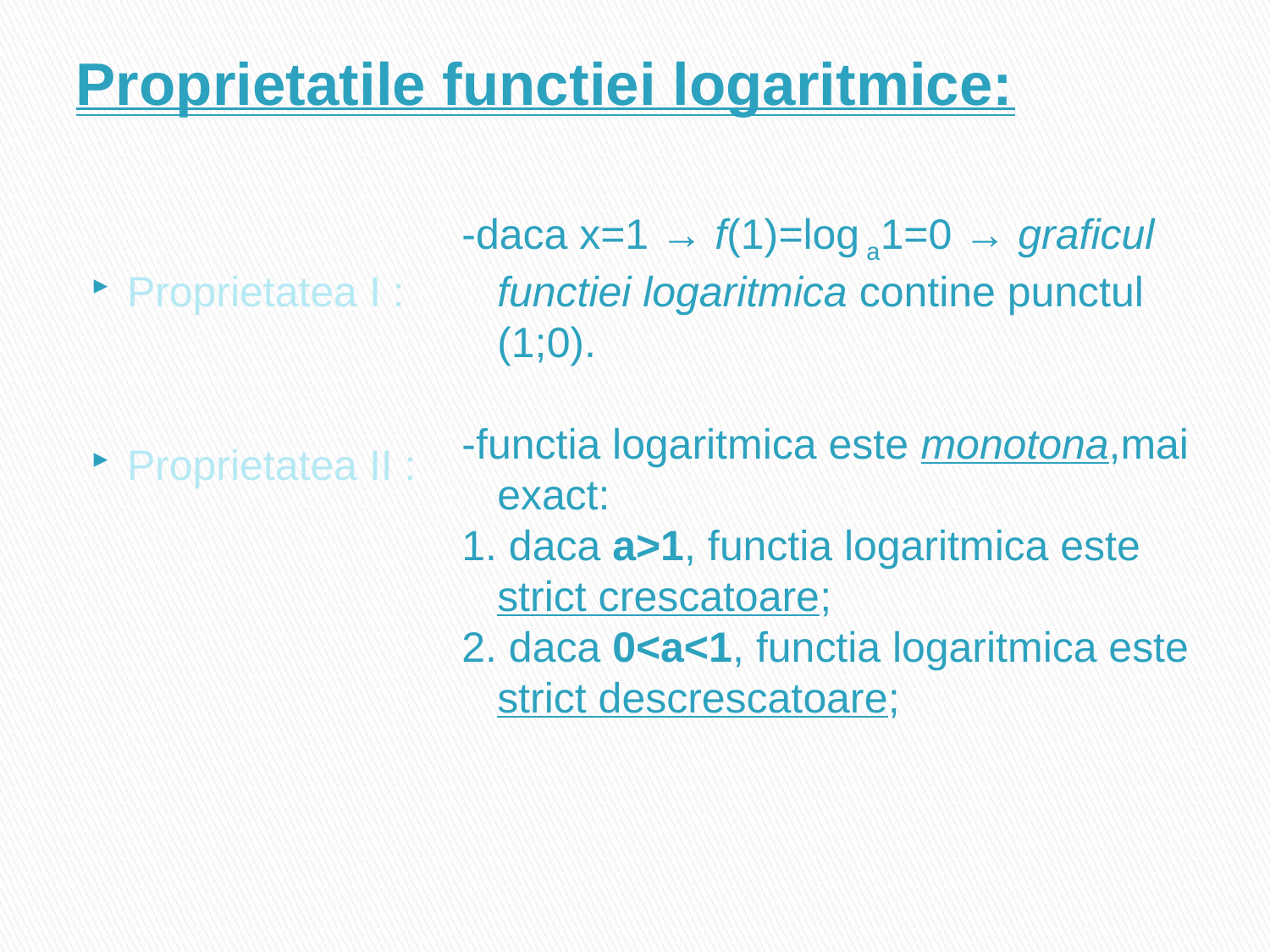

# Proprietatile functiei logaritmice:

Proprietatea I :

Proprietatea II :
-daca x=1 → f(1)=log a1=0 → graficul functiei logaritmica contine punctul (1;0).

-functia logaritmica este monotona,mai exact:
1. daca a>1, functia logaritmica este strict crescatoare;
2. daca 0<a<1, functia logaritmica este strict descrescatoare;